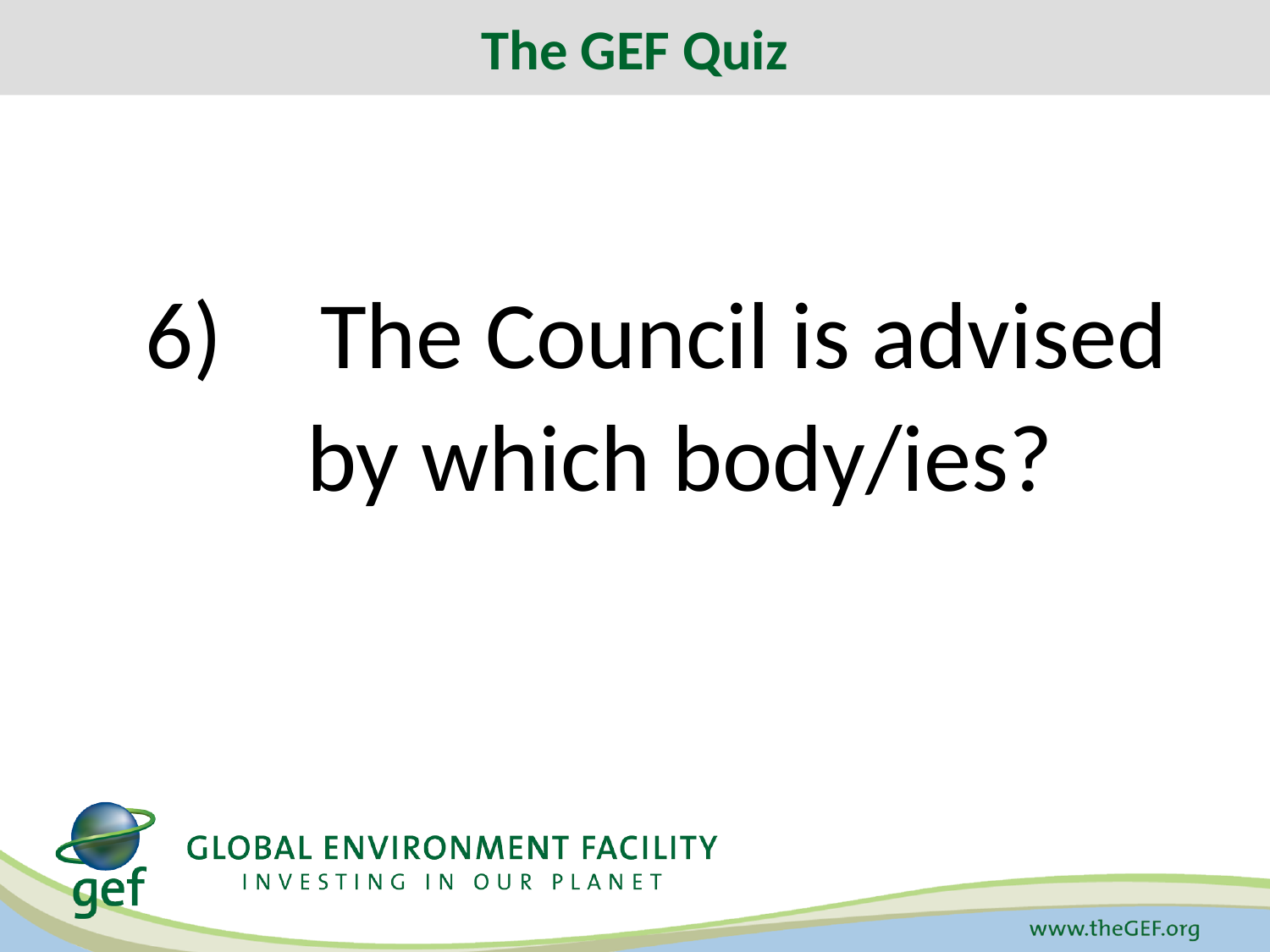

The GEF Quiz
# 6)	The Council is advised by which body/ies?